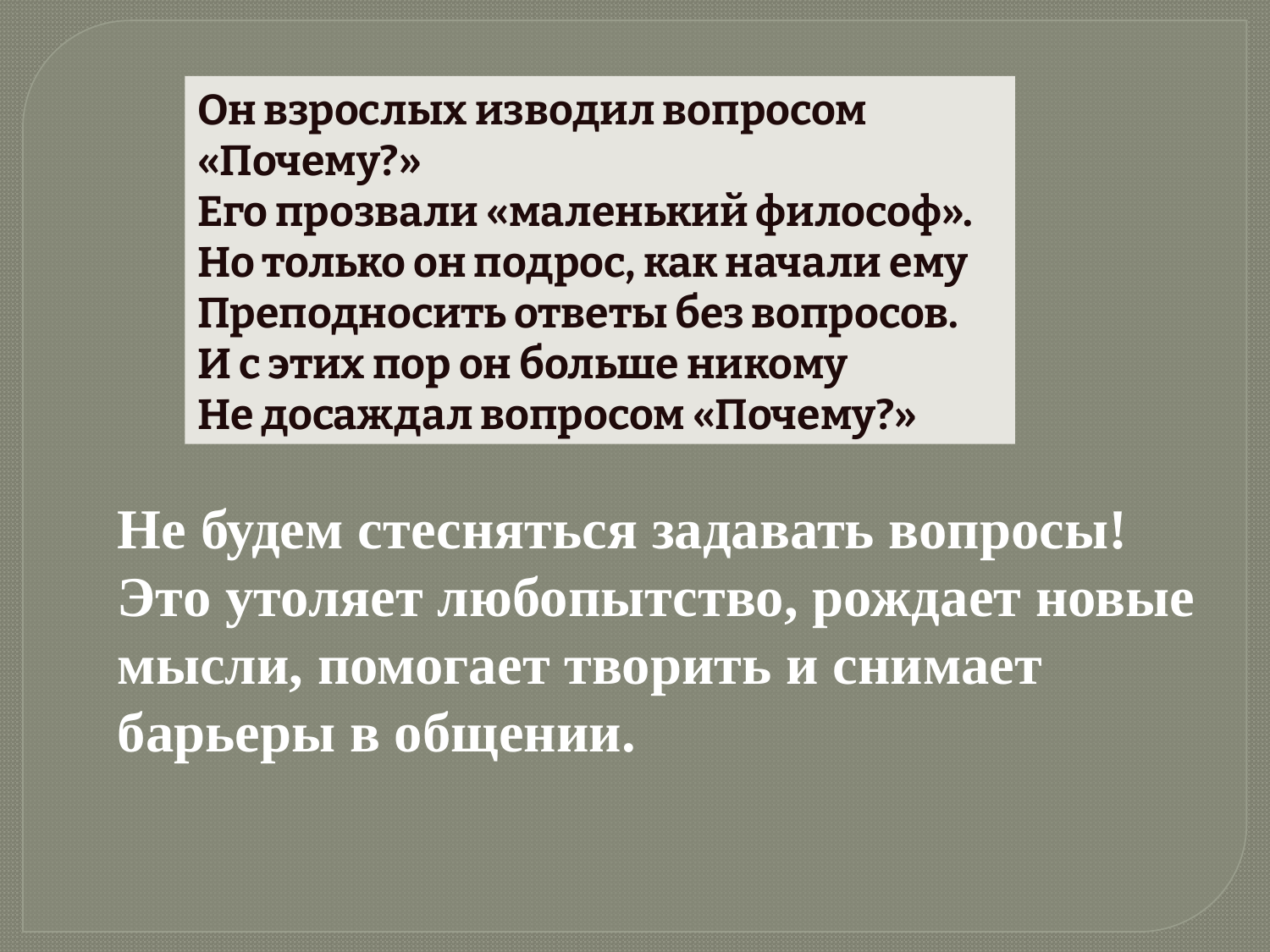

Он взрослых изводил вопросом «Почему?»
Его прозвали «маленький философ».
Но только он подрос, как начали ему
Преподносить ответы без вопросов.
И с этих пор он больше никому
Не досаждал вопросом «Почему?»
Не будем стесняться задавать вопросы! Это утоляет любопытство, рождает новые мысли, помогает творить и снимает барьеры в общении.